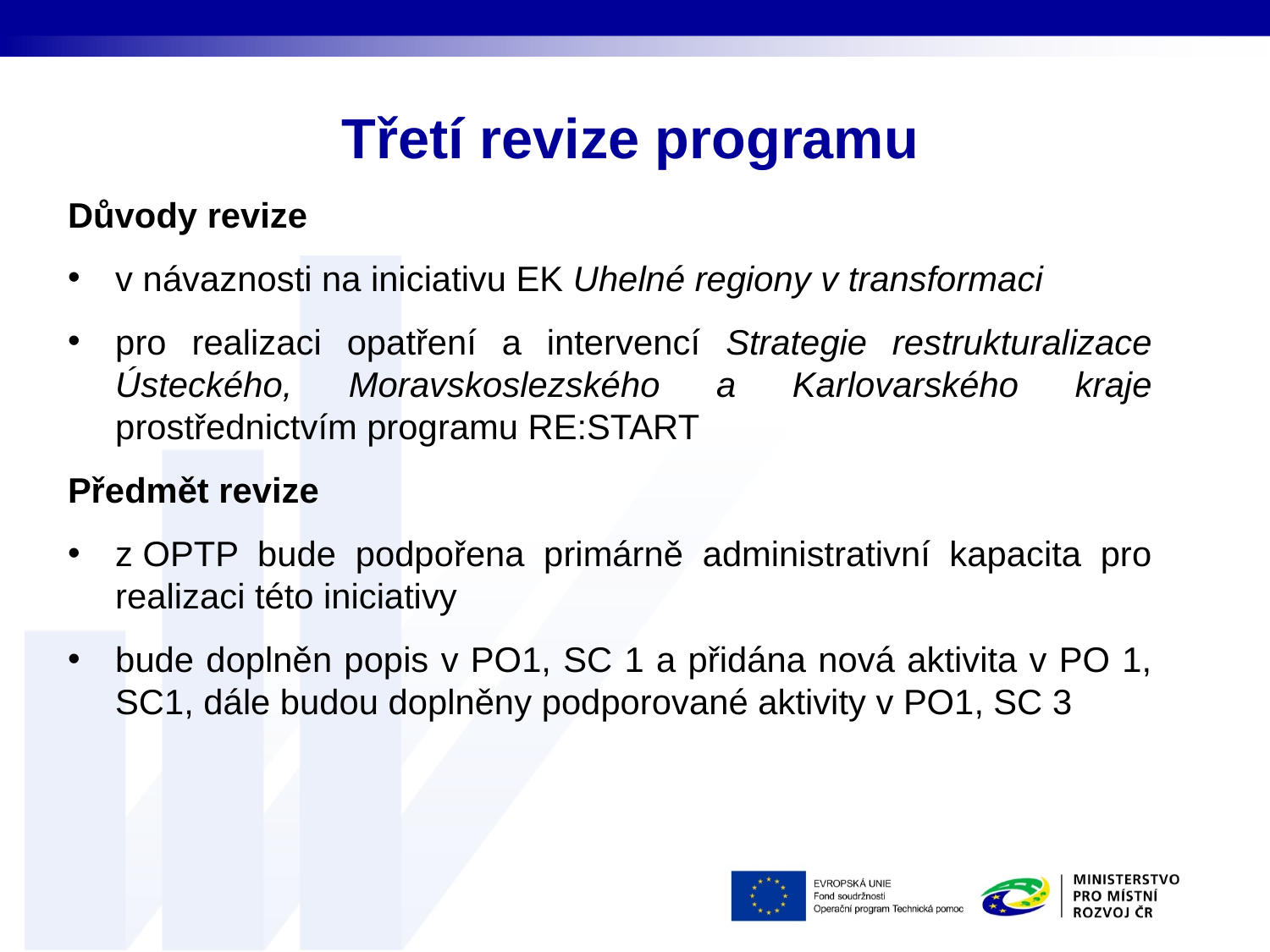

# Třetí revize programu
Důvody revize
v návaznosti na iniciativu EK Uhelné regiony v transformaci
pro realizaci opatření a intervencí Strategie restrukturalizace Ústeckého, Moravskoslezského a Karlovarského kraje prostřednictvím programu RE:START
Předmět revize
z OPTP bude podpořena primárně administrativní kapacita pro realizaci této iniciativy
bude doplněn popis v PO1, SC 1 a přidána nová aktivita v PO 1, SC1, dále budou doplněny podporované aktivity v PO1, SC 3